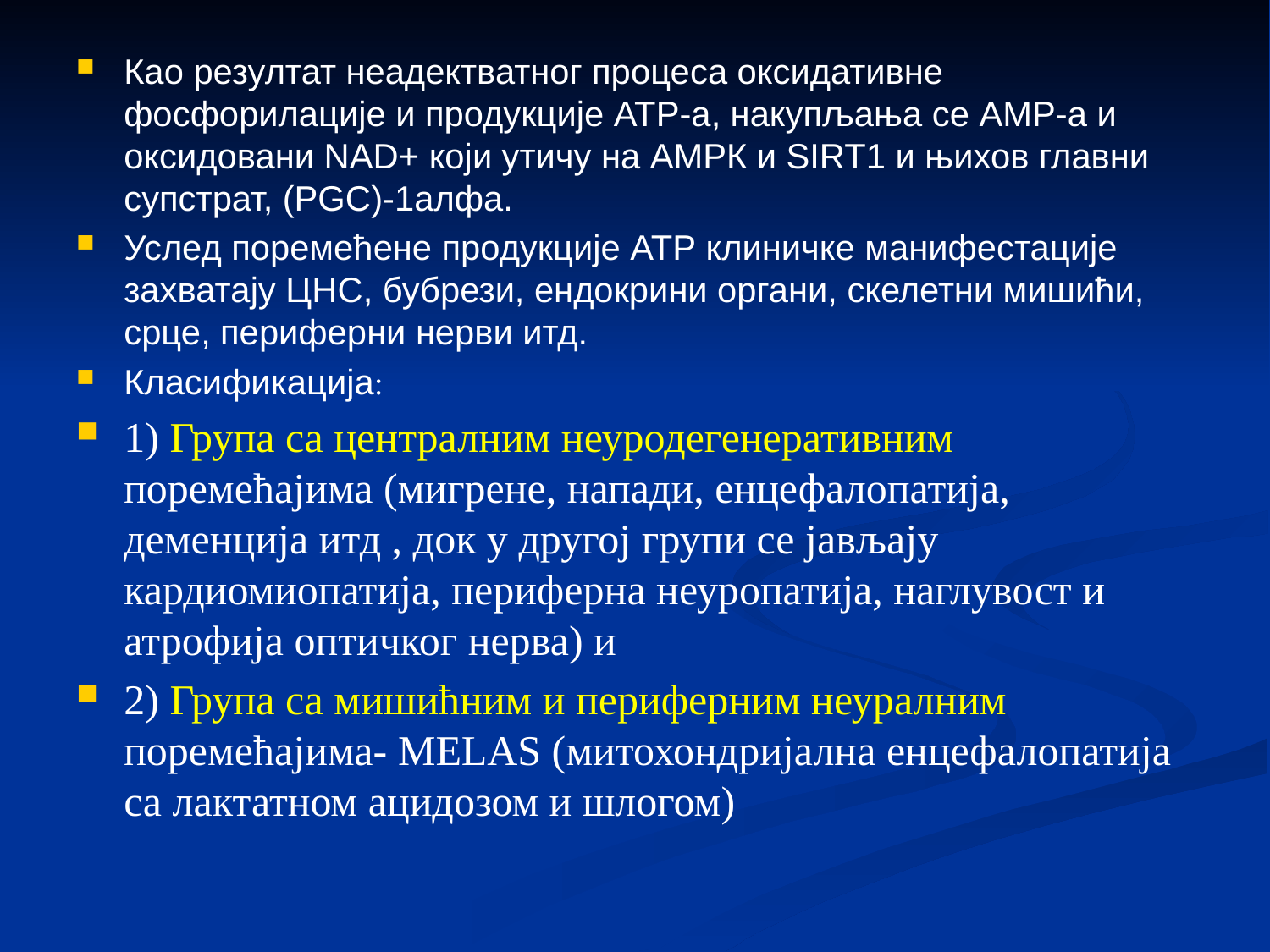

Као резултат неадектватног процеса оксидативне фосфорилације и продукције АТР-а, накупљања се АМР-а и оксидовани NAD+ који утичу на АМРК и SIRT1 и њихов главни супстрат, (PGC)-1алфа.
Услед поремећене продукције АТР клиничке манифестације захватају ЦНС, бубрези, ендокрини органи, скелетни мишићи, срце, периферни нерви итд.
Класификација:
1) Група са централним неуродегенеративним поремећајима (мигрене, напади, енцефалопатија, деменција итд , док у другој групи се јављају кардиомиопатија, периферна неуропатија, наглувост и атрофија оптичког нерва) и
2) Група са мишићним и периферним неуралним поремећајима- MELAS (митохондријална енцефалопатија са лактатном ацидозом и шлогом)